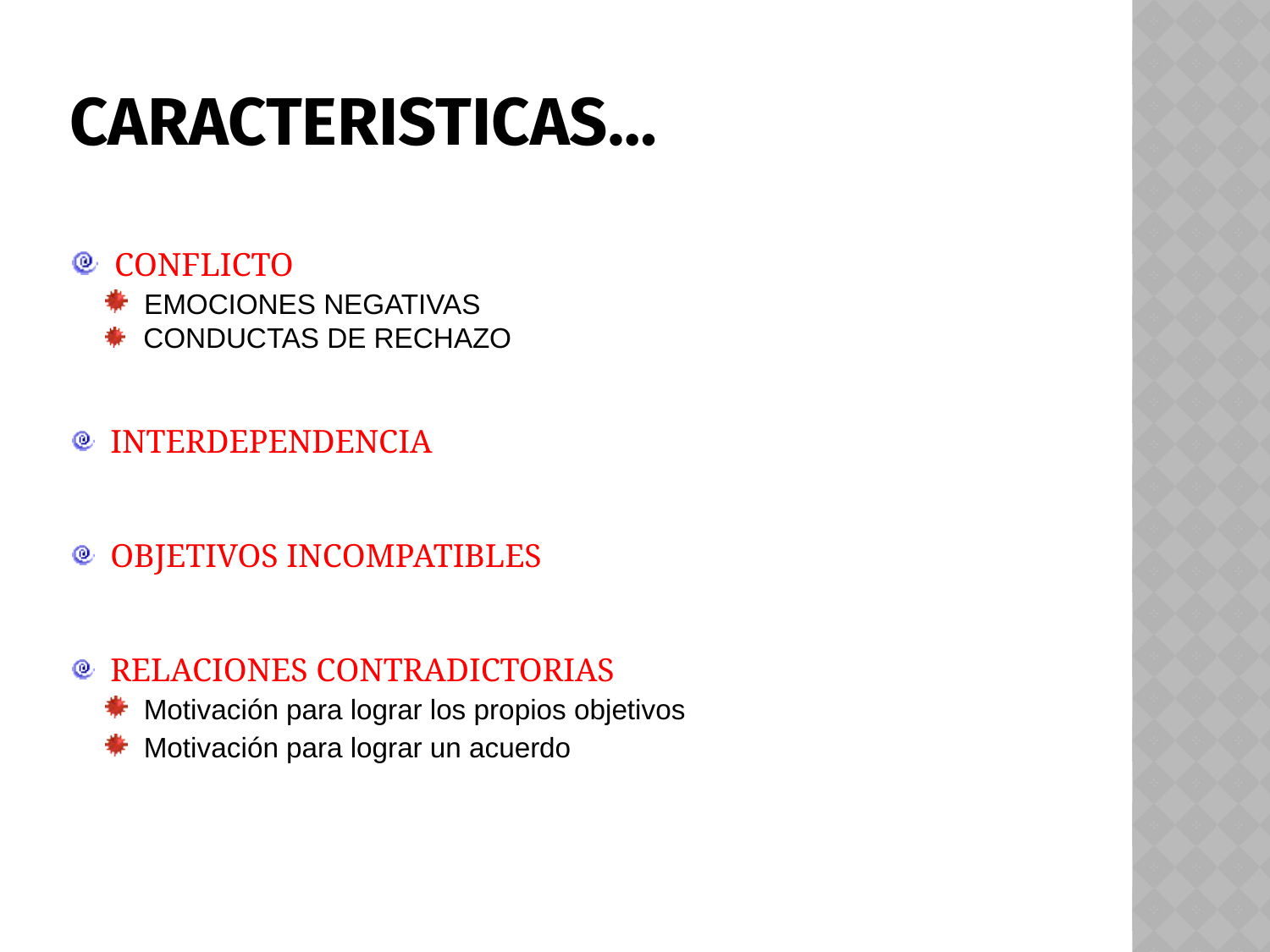

# CARACTERISTICAS…
  CONFLICTO
 EMOCIONES NEGATIVAS
 CONDUCTAS DE RECHAZO

  INTERDEPENDENCIA

  OBJETIVOS INCOMPATIBLES

  RELACIONES CONTRADICTORIAS
 Motivación para lograr los propios objetivos
 Motivación para lograr un acuerdo